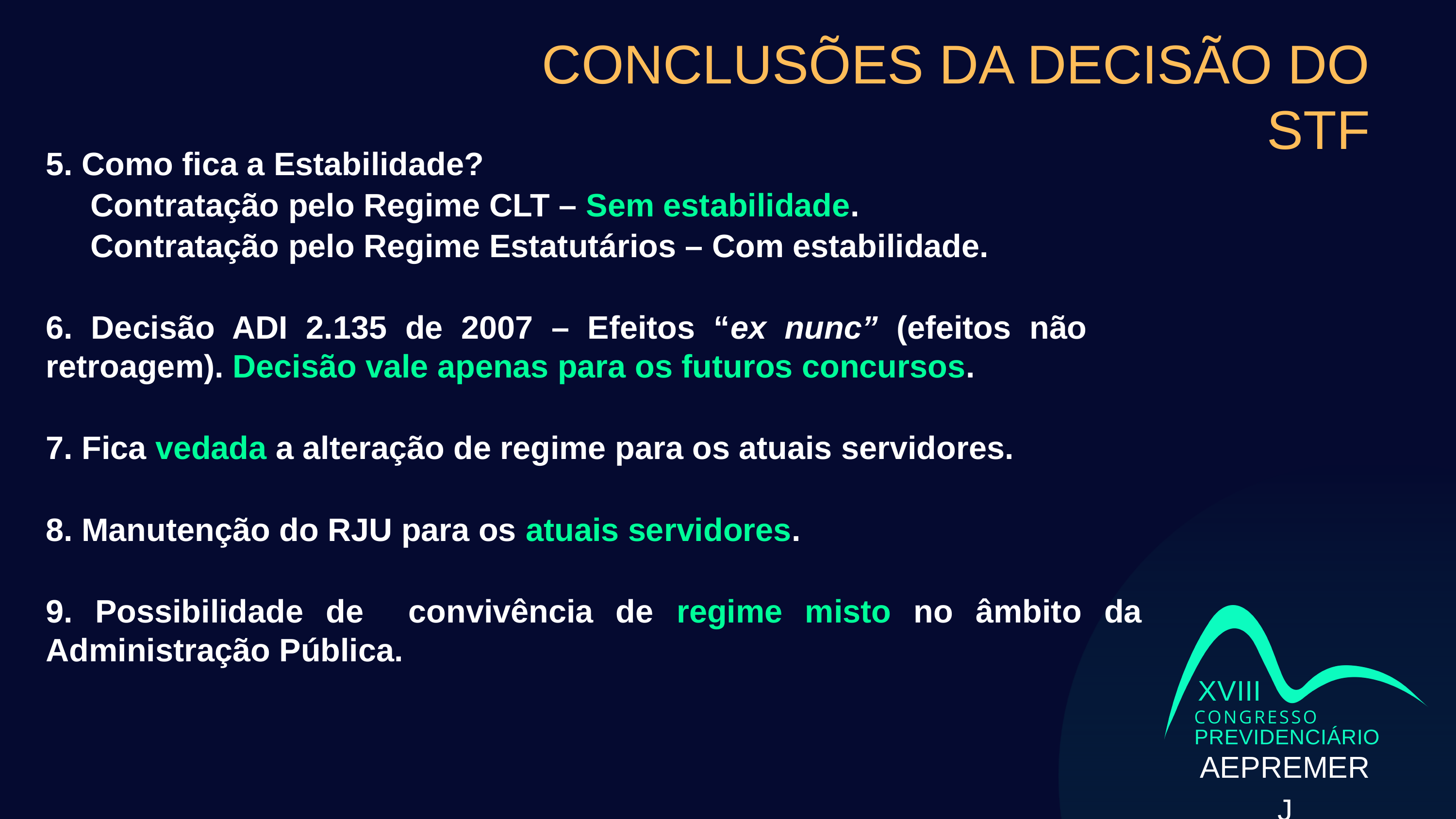

CONCLUSÕES DA DECISÃO DO STF

5. Como fica a Estabilidade?
     Contratação pelo Regime CLT – Sem estabilidade.
     Contratação pelo Regime Estatutários – Com estabilidade.

6. Decisão ADI 2.135 de 2007 – Efeitos “ex nunc” (efeitos não    retroagem). Decisão vale apenas para os futuros concursos.

7. Fica vedada a alteração de regime para os atuais servidores.

8. Manutenção do RJU para os atuais servidores.

9. Possibilidade de  convivência de regime misto no âmbito da Administração Pública.

XVIII
CONGRESSO
PREVIDENCIÁRIO
AEPREMERJ